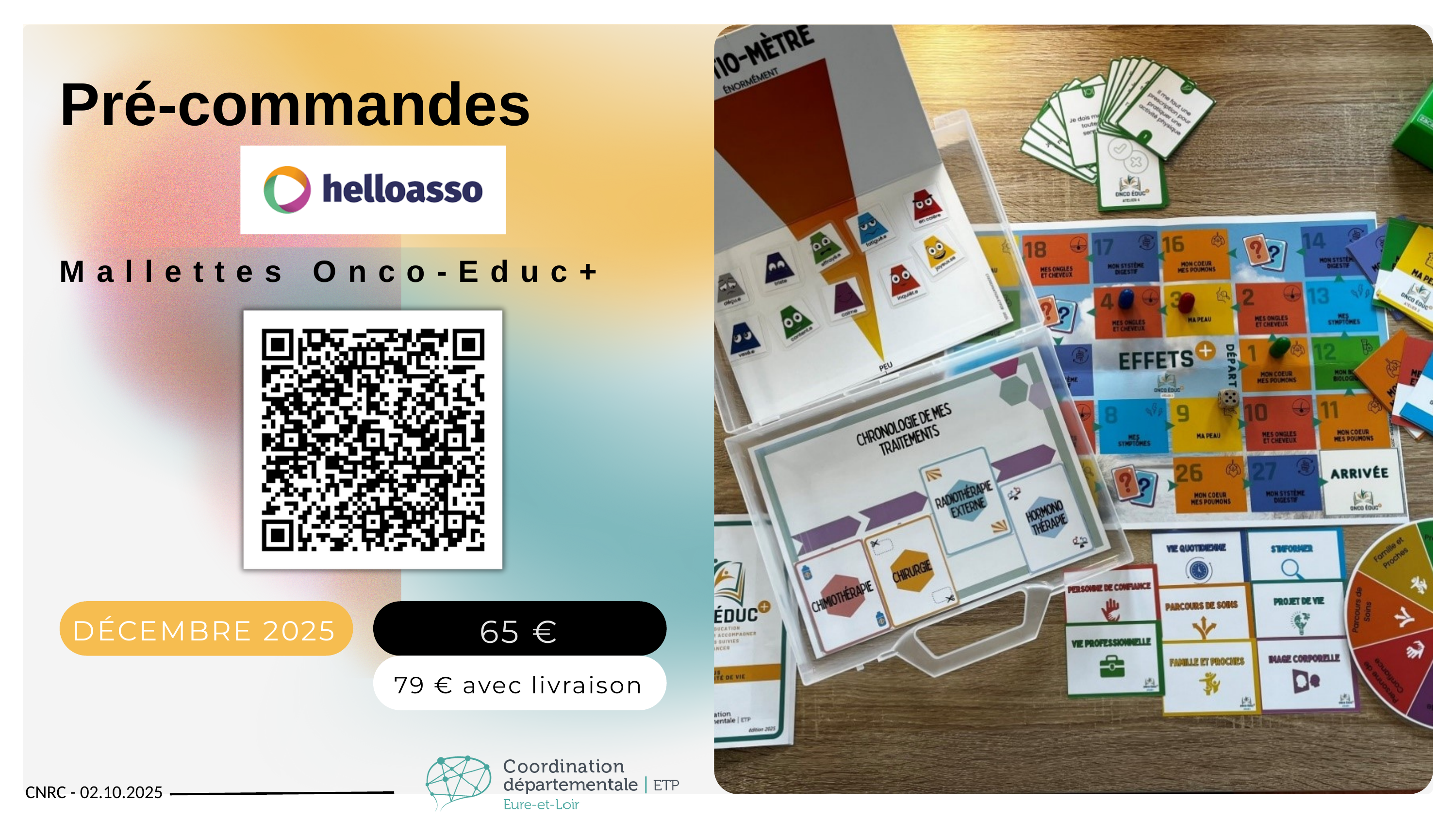

Pré-commandes

Mallettes Onco-Educ+

65 €
DÉCEMBRE 2025

79 € avec livraison

CNRC - 02.10.2025